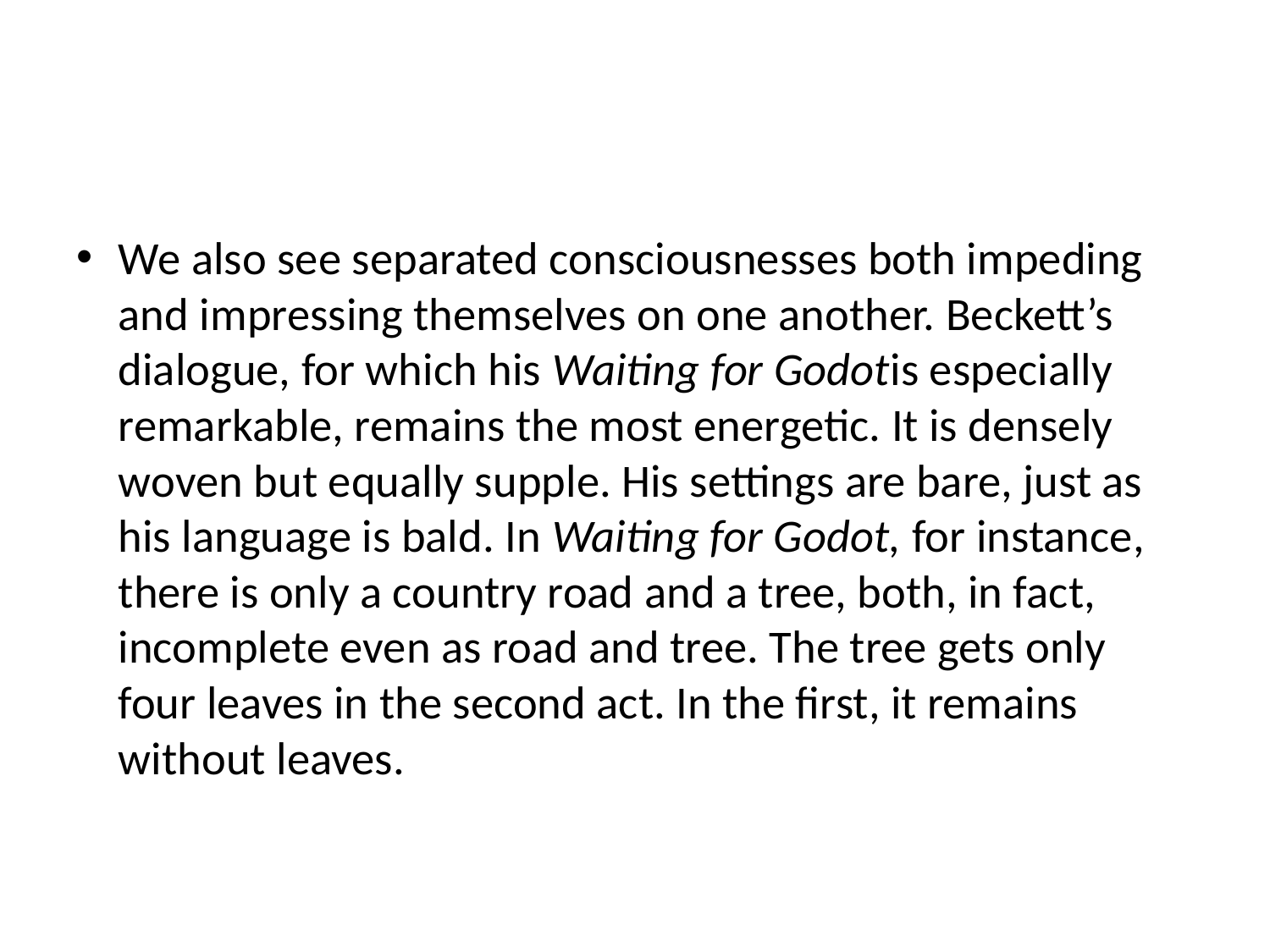

#
We also see separated consciousnesses both impeding and impressing themselves on one another. Beckett’s dialogue, for which his Waiting for Godotis especially remarkable, remains the most energetic. It is densely woven but equally supple. His settings are bare, just as his language is bald. In Waiting for Godot, for instance, there is only a country road and a tree, both, in fact, incomplete even as road and tree. The tree gets only four leaves in the second act. In the first, it remains without leaves.